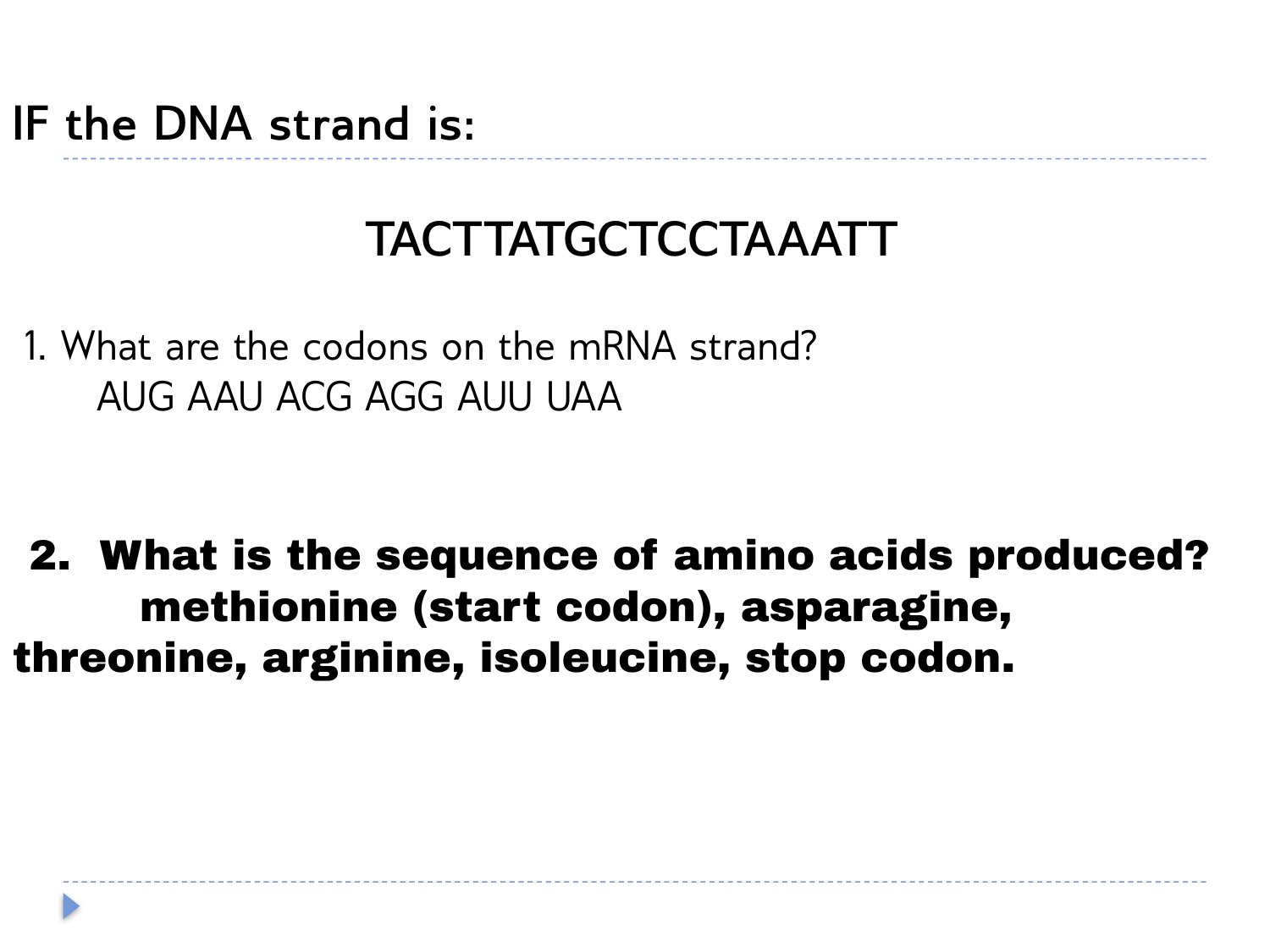

IF the DNA strand is:

			 TACTTATGCTCCTAAATT

 1. What are the codons on the mRNA strand?
	AUG AAU ACG AGG AUU UAA

 2.  What is the sequence of amino acids produced?
	methionine (start codon), asparagine, 	threonine, arginine, isoleucine, stop codon.